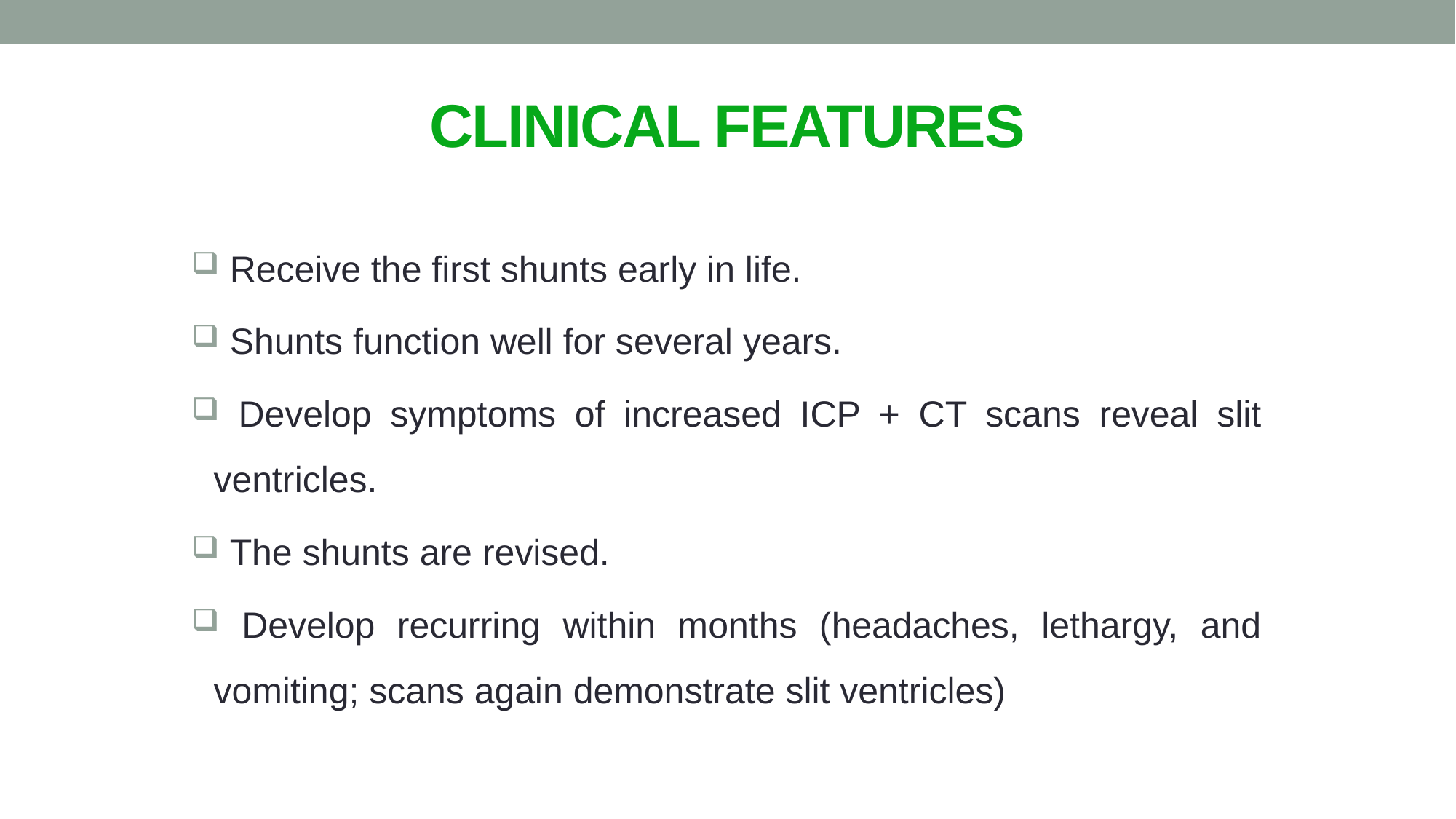

# CLINICAL FEATURES
 Receive the first shunts early in life.
 Shunts function well for several years.
 Develop symptoms of increased ICP + CT scans reveal slit ventricles.
 The shunts are revised.
 Develop recurring within months (headaches, lethargy, and vomiting; scans again demonstrate slit ventricles)